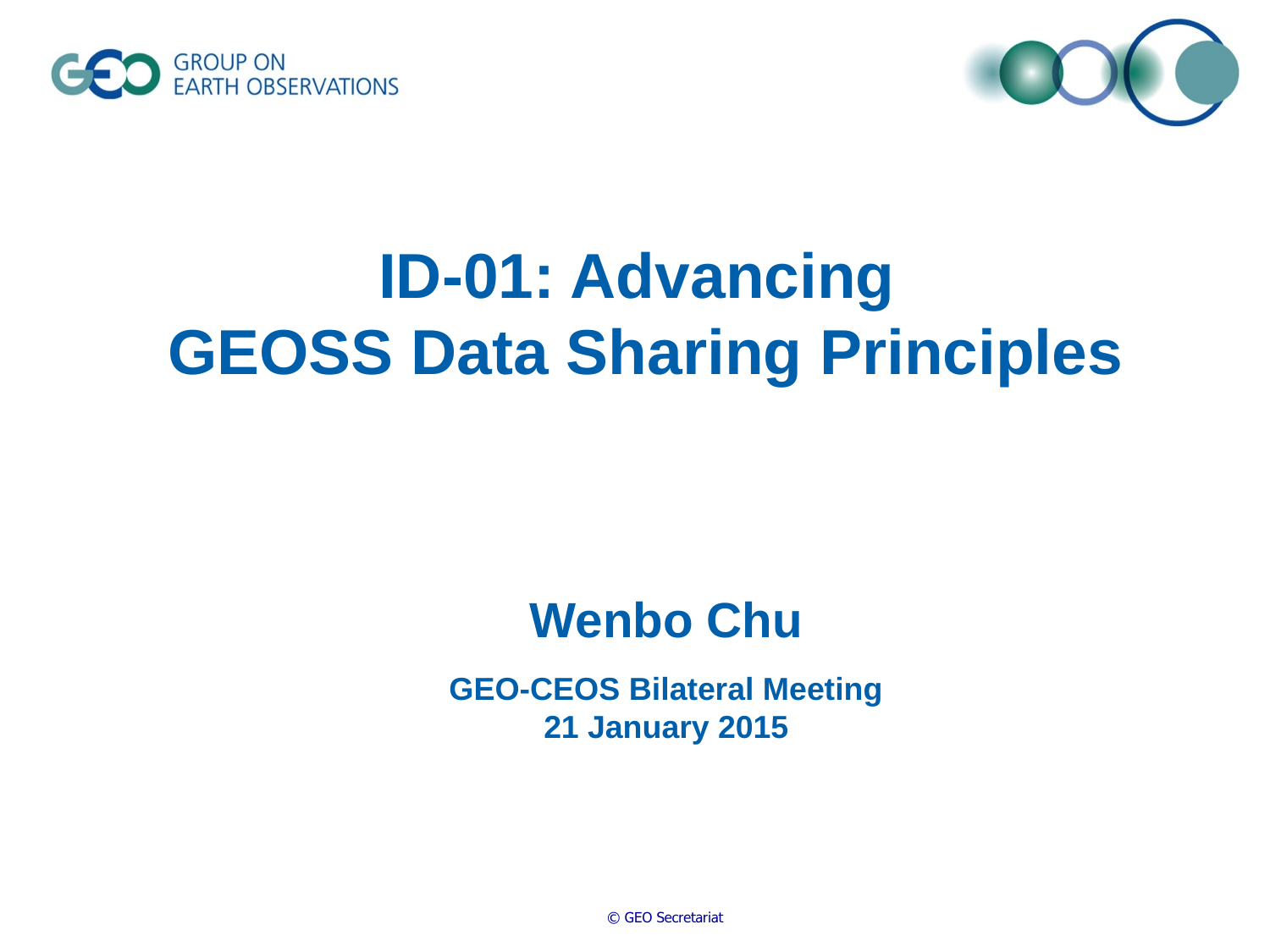

# ID-01: Advancing GEOSS Data Sharing Principles
Wenbo Chu
GEO-CEOS Bilateral Meeting
21 January 2015
© GEO Secretariat